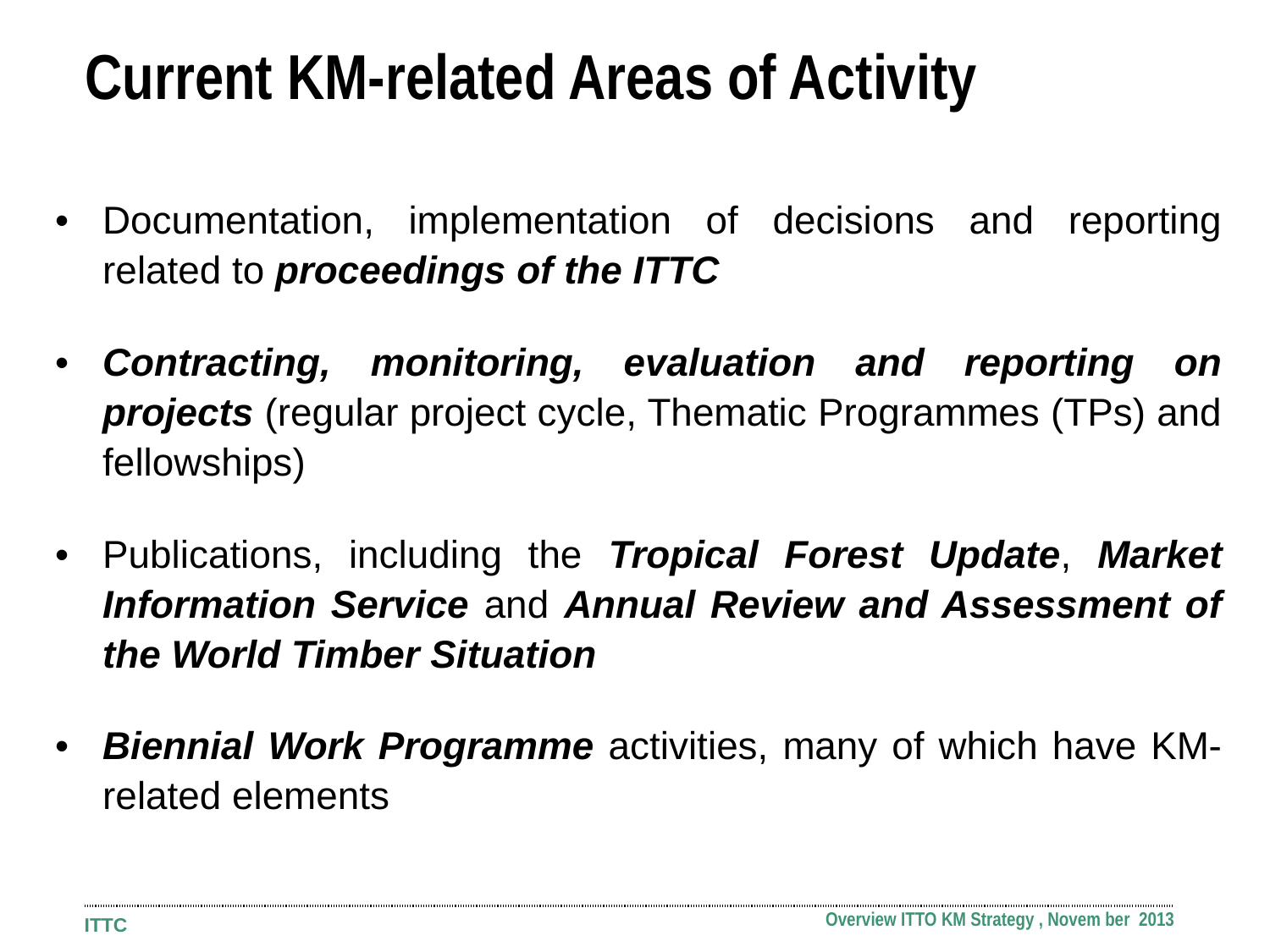

| Current KM-related Areas of Activity |
| --- |
| Documentation, implementation of decisions and reporting related to proceedings of the ITTC  Contracting, monitoring, evaluation and reporting on projects (regular project cycle, Thematic Programmes (TPs) and fellowships)  Publications, including the Tropical Forest Update, Market Information Service and Annual Review and Assessment of the World Timber Situation  Biennial Work Programme activities, many of which have KM-related elements |
| --- |
|  |